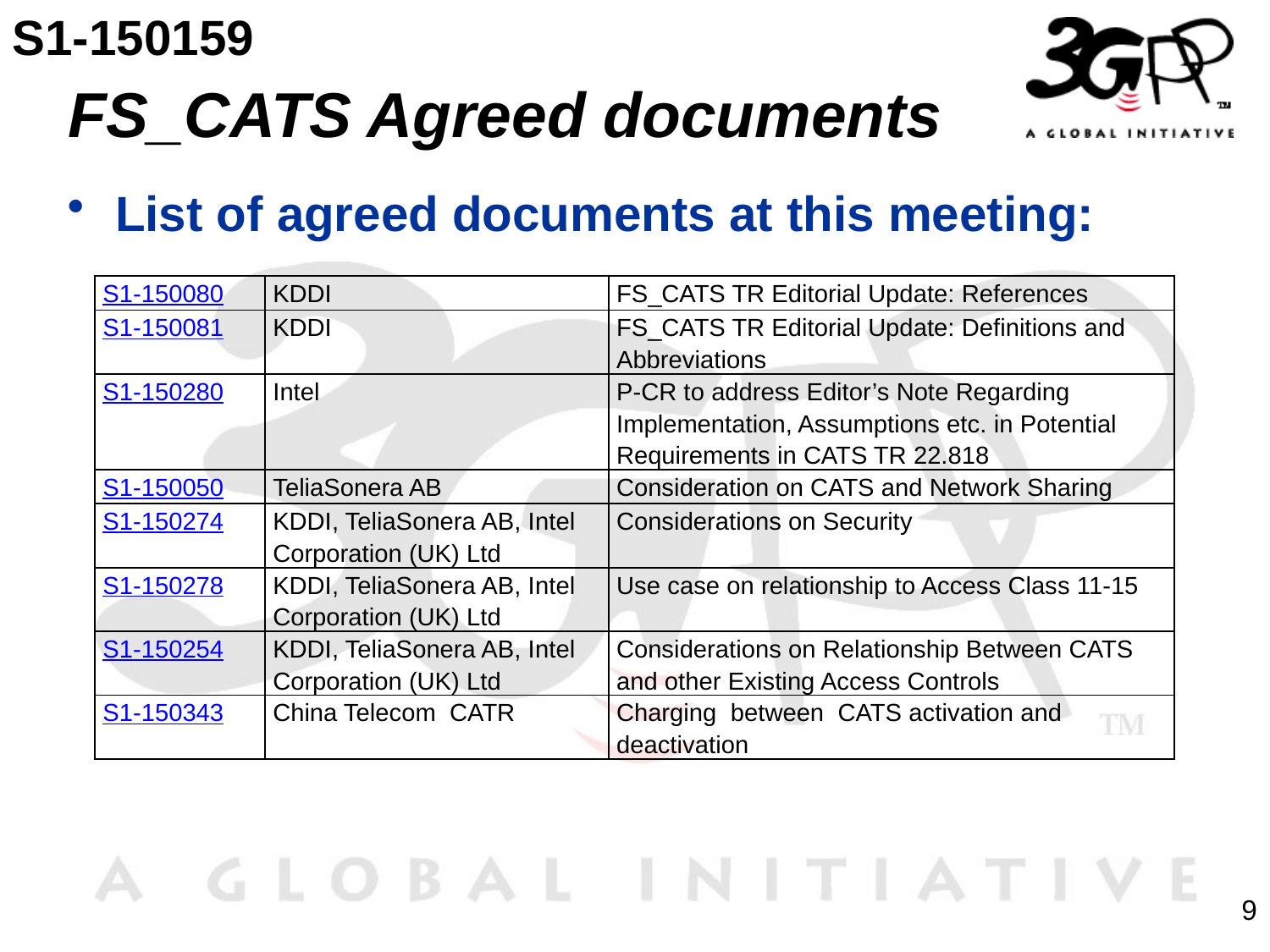

S1-150159
# FS_CATS Agreed documents
List of agreed documents at this meeting:

| S1-150080 | KDDI | FS\_CATS TR Editorial Update: References |
| --- | --- | --- |
| S1-150081 | KDDI | FS\_CATS TR Editorial Update: Definitions and Abbreviations |
| S1-150280 | Intel | P-CR to address Editor’s Note Regarding Implementation, Assumptions etc. in Potential Requirements in CATS TR 22.818 |
| S1-150050 | TeliaSonera AB | Consideration on CATS and Network Sharing |
| S1-150274 | KDDI, TeliaSonera AB, Intel Corporation (UK) Ltd | Considerations on Security |
| S1-150278 | KDDI, TeliaSonera AB, Intel Corporation (UK) Ltd | Use case on relationship to Access Class 11-15 |
| S1-150254 | KDDI, TeliaSonera AB, Intel Corporation (UK) Ltd | Considerations on Relationship Between CATS and other Existing Access Controls |
| S1-150343 | China Telecom CATR | Charging between CATS activation and deactivation |
9